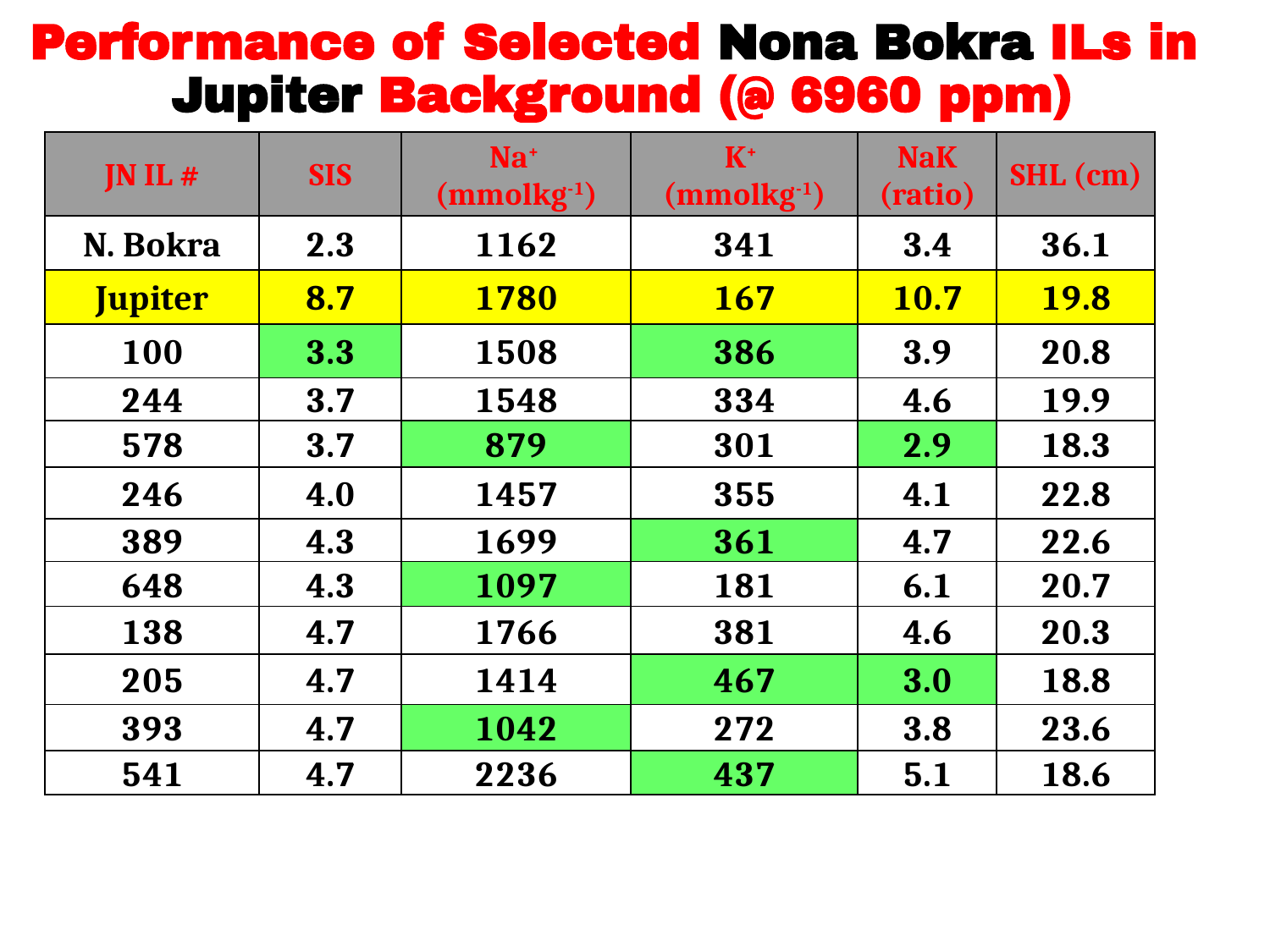

# Performance of Selected Nona Bokra ILs in Jupiter Background (@ 6960 ppm)
| JN IL # | SIS | Na+ (mmolkg-1) | K+ (mmolkg-1) | NaK (ratio) | SHL (cm) |
| --- | --- | --- | --- | --- | --- |
| N. Bokra | 2.3 | 1162 | 341 | 3.4 | 36.1 |
| Jupiter | 8.7 | 1780 | 167 | 10.7 | 19.8 |
| 100 | 3.3 | 1508 | 386 | 3.9 | 20.8 |
| 244 | 3.7 | 1548 | 334 | 4.6 | 19.9 |
| 578 | 3.7 | 879 | 301 | 2.9 | 18.3 |
| 246 | 4.0 | 1457 | 355 | 4.1 | 22.8 |
| 389 | 4.3 | 1699 | 361 | 4.7 | 22.6 |
| 648 | 4.3 | 1097 | 181 | 6.1 | 20.7 |
| 138 | 4.7 | 1766 | 381 | 4.6 | 20.3 |
| 205 | 4.7 | 1414 | 467 | 3.0 | 18.8 |
| 393 | 4.7 | 1042 | 272 | 3.8 | 23.6 |
| 541 | 4.7 | 2236 | 437 | 5.1 | 18.6 |